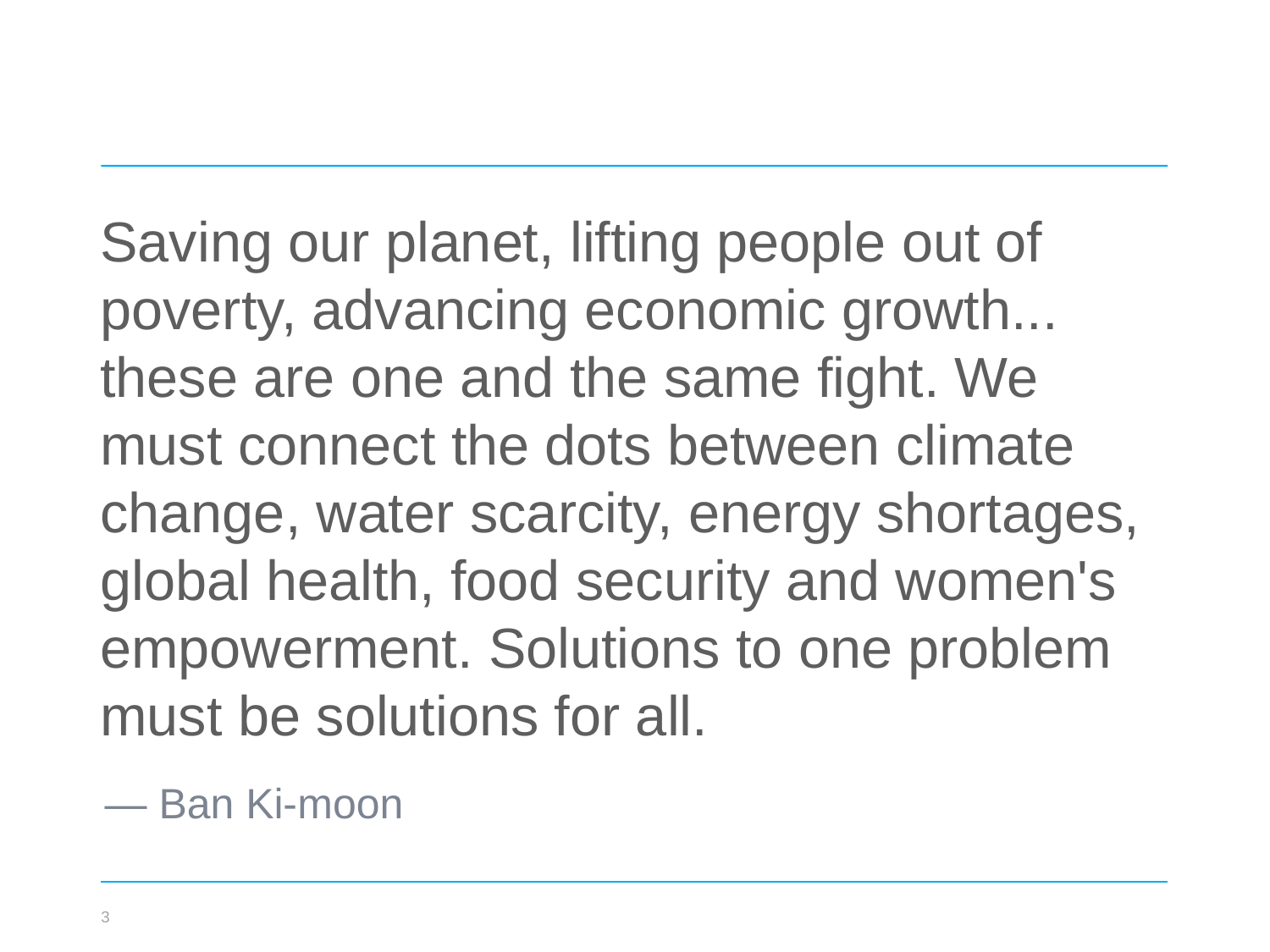

Saving our planet, lifting people out of poverty, advancing economic growth... these are one and the same fight. We must connect the dots between climate change, water scarcity, energy shortages, global health, food security and women's empowerment. Solutions to one problem must be solutions for all.
It is not necessary to have a slide with a quote in all presentations. This slide can be used in other similar context as well.
— Ban Ki-moon

Slide numbers to be added
as shown alongside
3